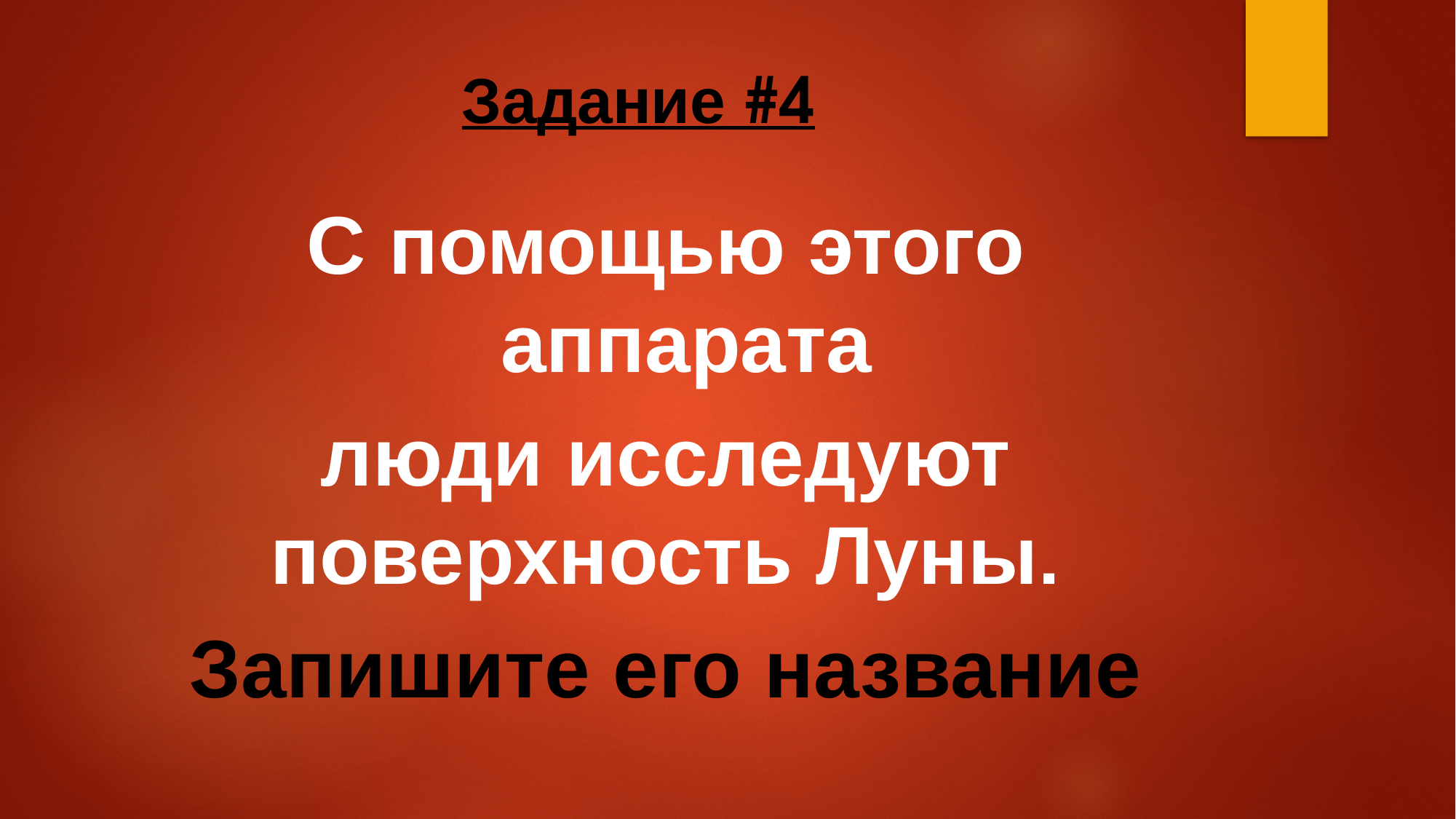

# Задание #4
С помощью этого аппарата
люди исследуют поверхность Луны.
Запишите его название